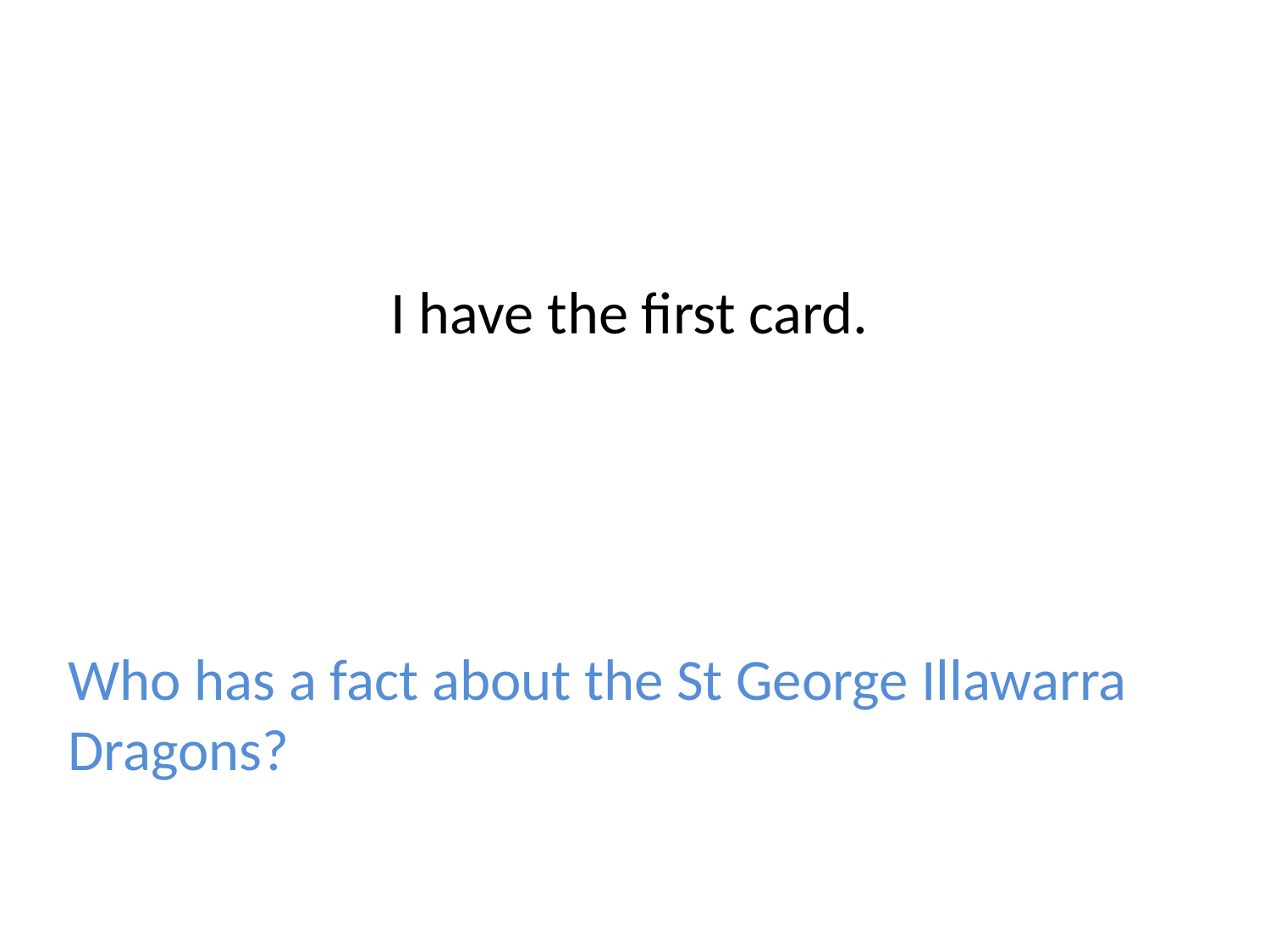

# I have the first card.
Who has a fact about the St George Illawarra Dragons?